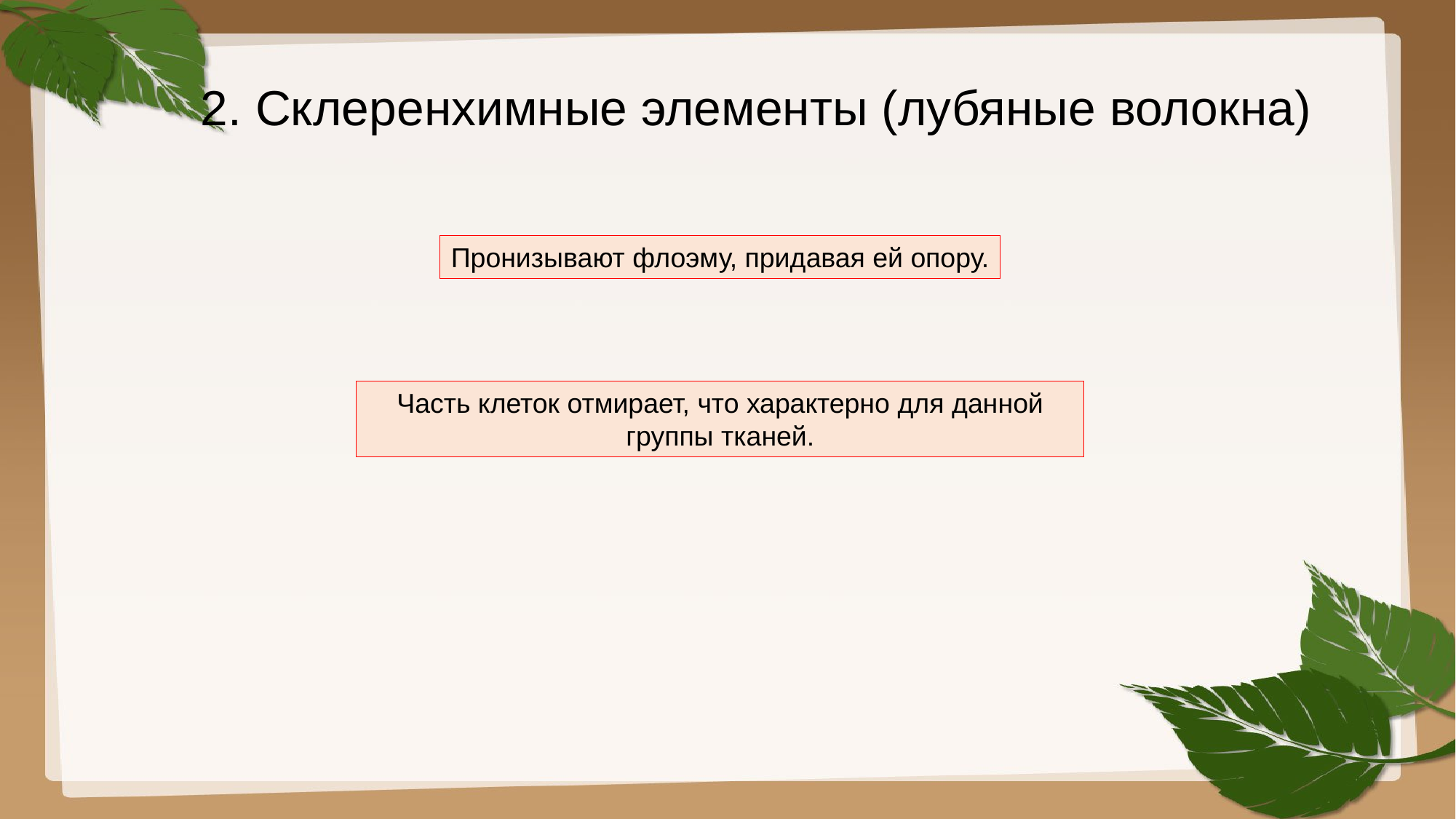

# 2. Склеренхимные элементы (лубяные волокна)
Пронизывают флоэму, придавая ей опору.
Часть клеток отмирает, что характерно для данной группы тканей.